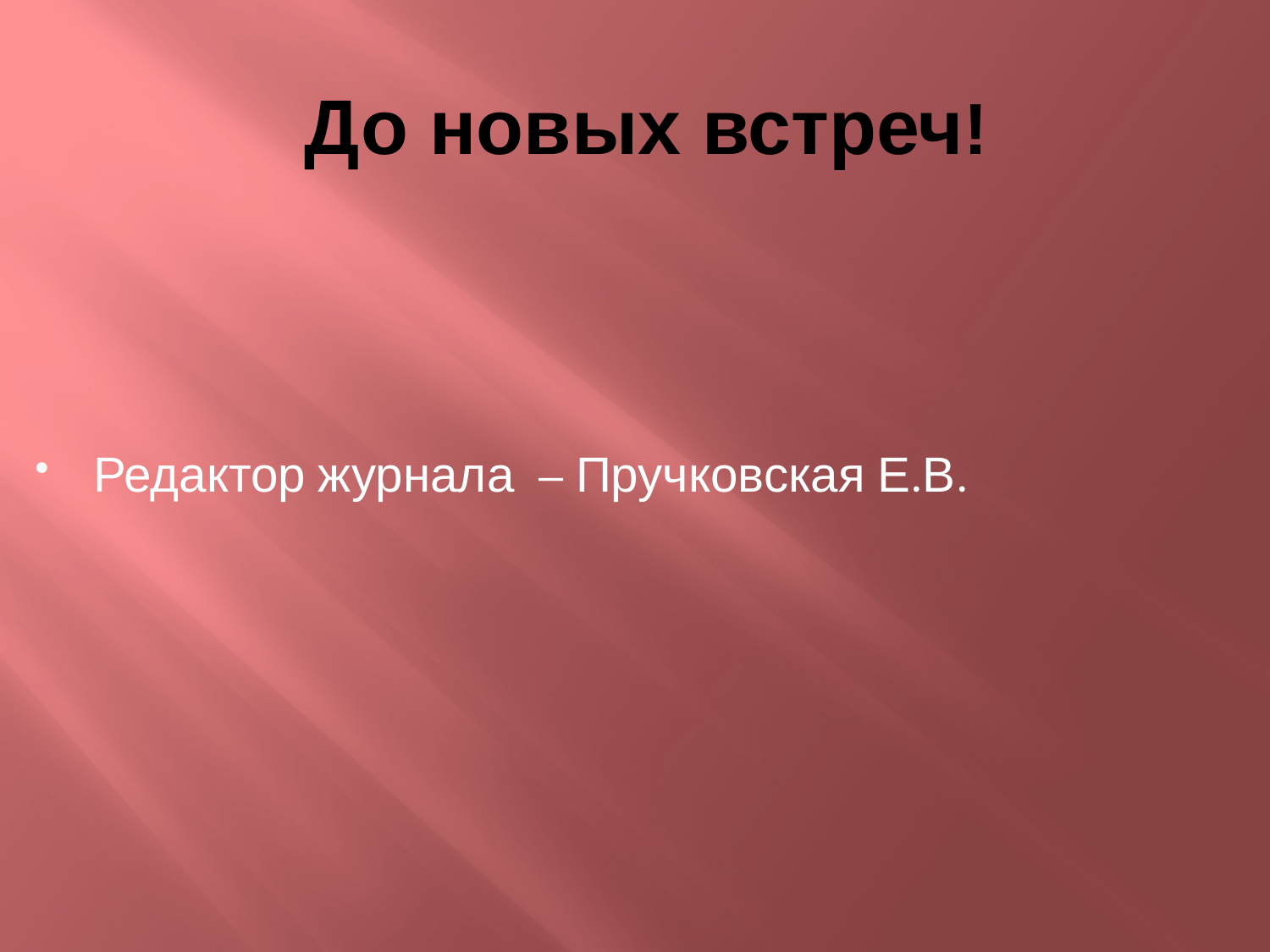

# До новых встреч!
Редактор журнала  – Пручковская Е.В.